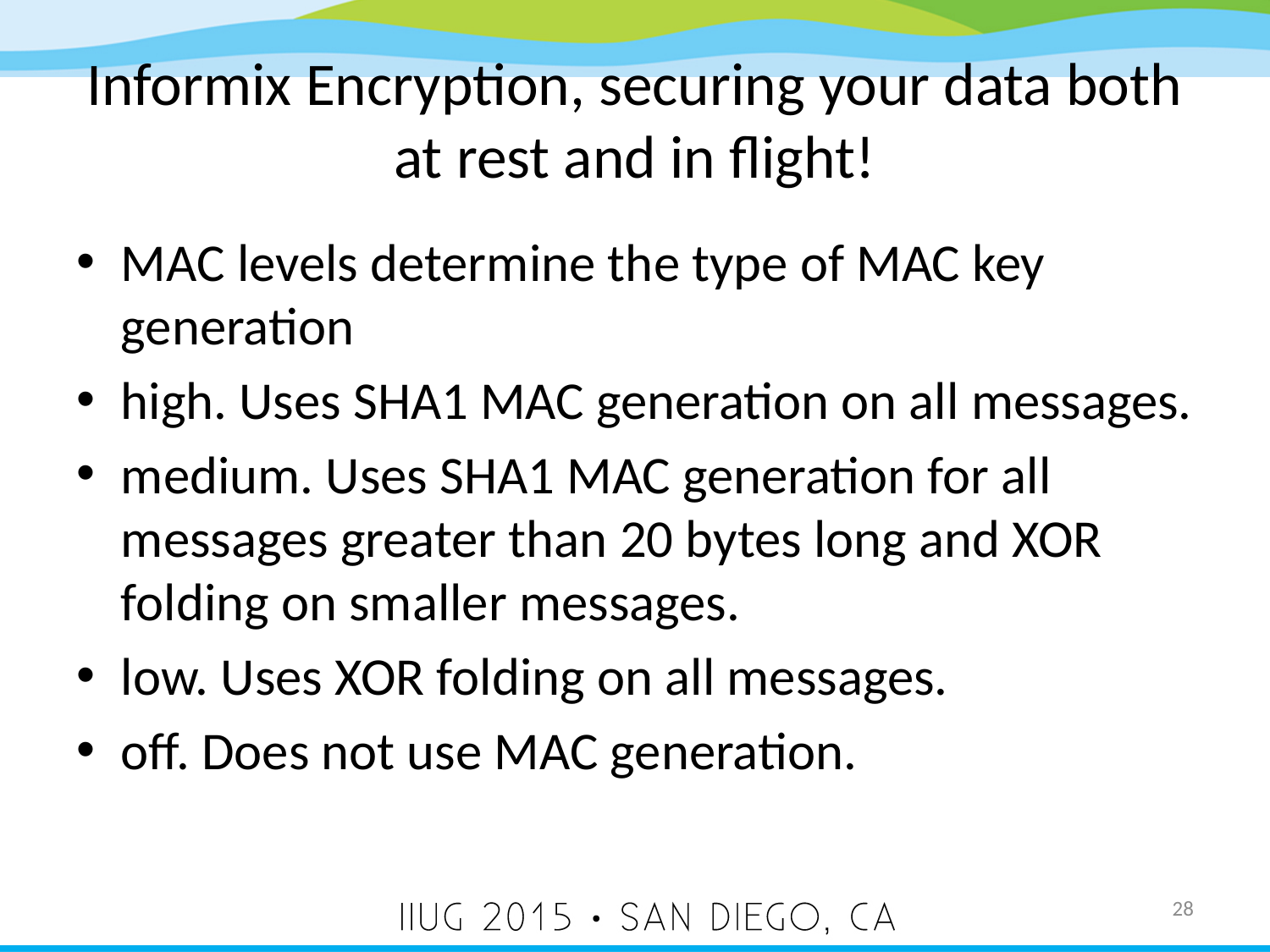

# Informix Encryption, securing your data both at rest and in flight!
MAC levels determine the type of MAC key generation
high. Uses SHA1 MAC generation on all messages.
medium. Uses SHA1 MAC generation for all messages greater than 20 bytes long and XOR folding on smaller messages.
low. Uses XOR folding on all messages.
off. Does not use MAC generation.

28